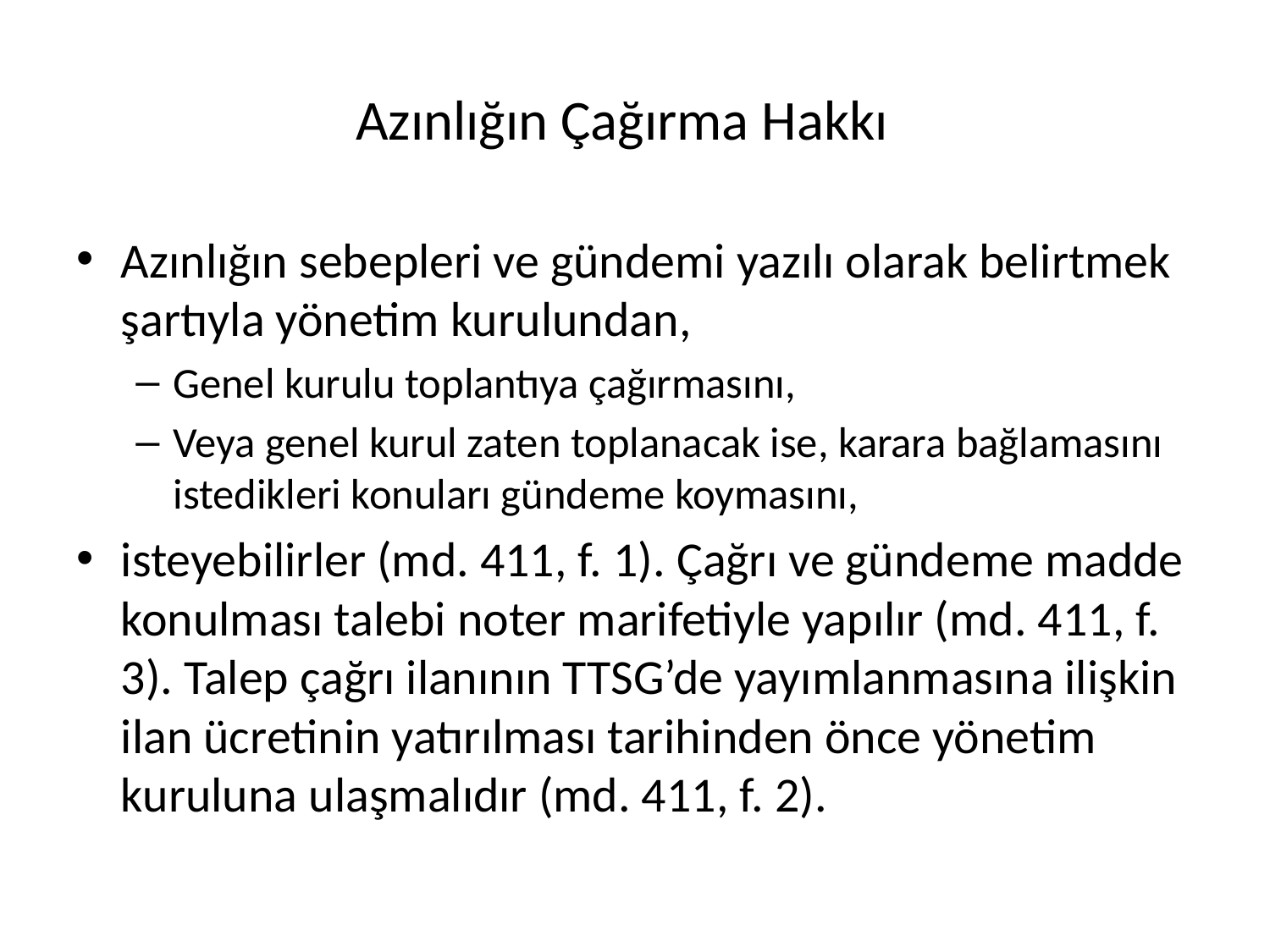

# Azınlığın Çağırma Hakkı
Azınlığın sebepleri ve gündemi yazılı olarak belirtmek şartıyla yönetim kurulundan,
Genel kurulu toplantıya çağırmasını,
Veya genel kurul zaten toplanacak ise, karara bağlamasını istedikleri konuları gündeme koymasını,
isteyebilirler (md. 411, f. 1). Çağrı ve gündeme madde konulması talebi noter marifetiyle yapılır (md. 411, f. 3). Talep çağrı ilanının TTSG’de yayımlanmasına ilişkin ilan ücretinin yatırılması tarihinden önce yönetim kuruluna ulaşmalıdır (md. 411, f. 2).